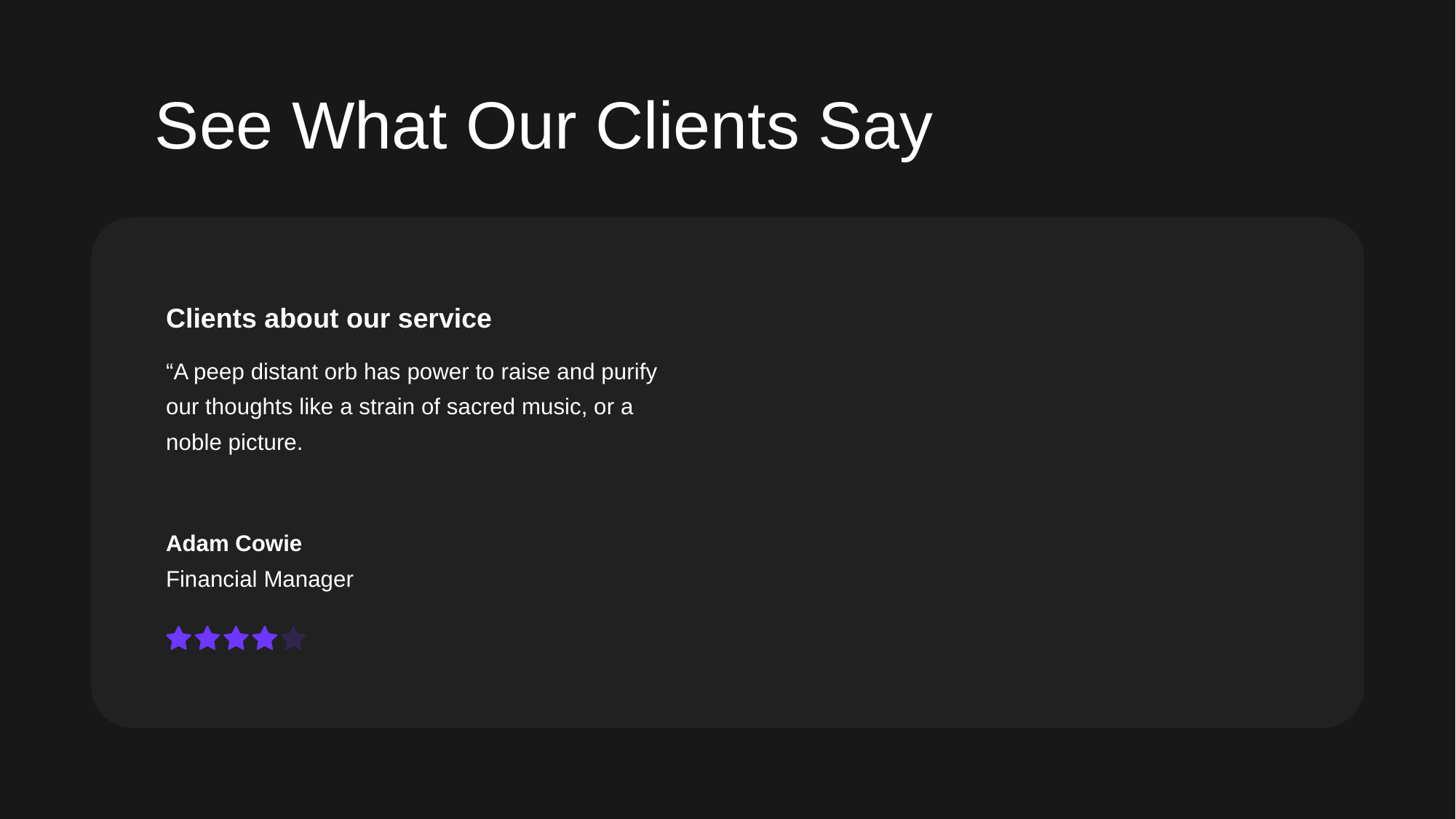

# See What Our Clients Say

Clients about our service
“A peep distant orb has power to raise and purify our thoughts like a strain of sacred music, or a noble picture.

Adam Cowie
Financial Manager